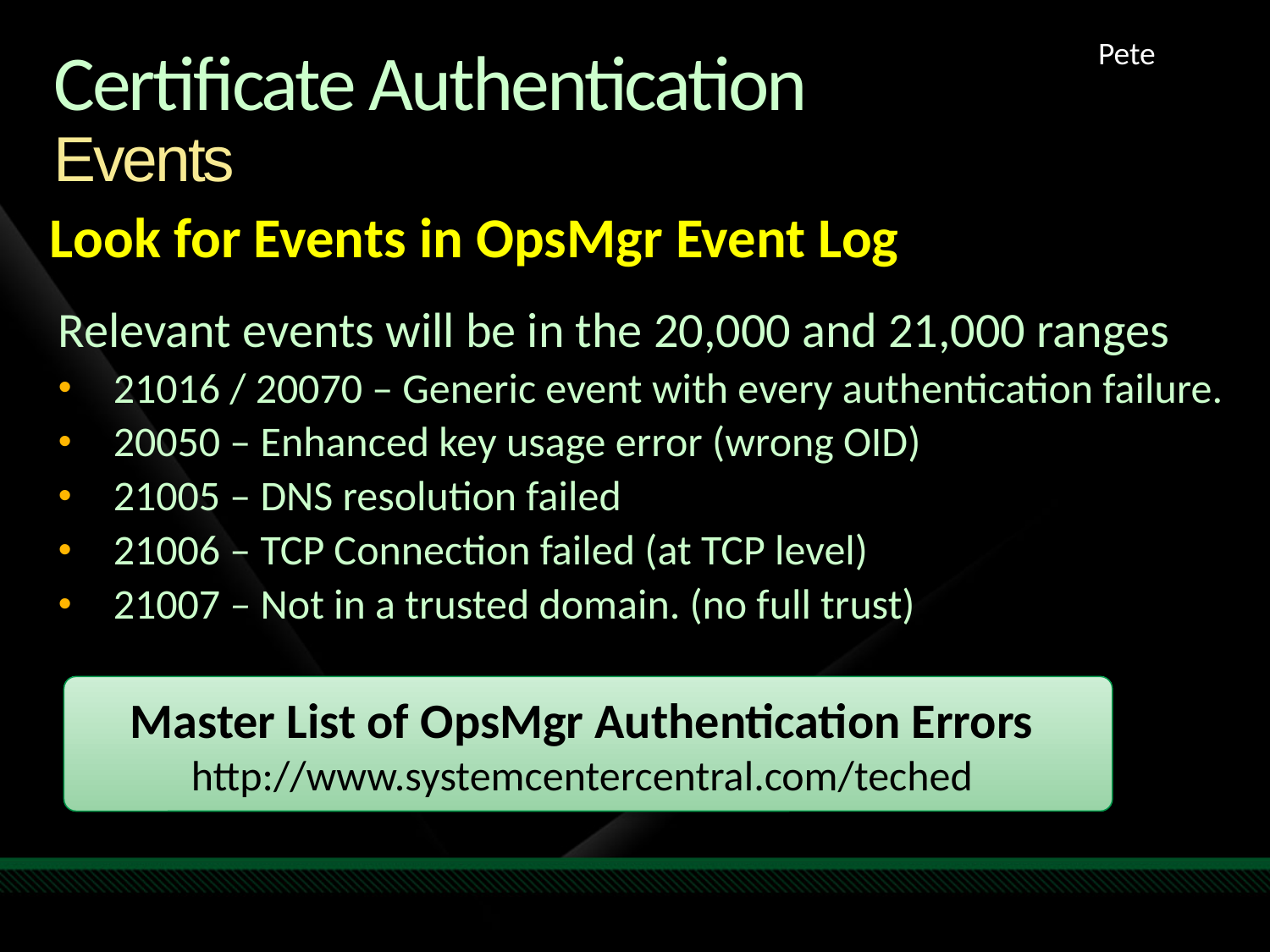

Pete
# Certificate Authentication Events
Look for Events in OpsMgr Event Log

Relevant events will be in the 20,000 and 21,000 ranges
21016 / 20070 – Generic event with every authentication failure.
20050 – Enhanced key usage error (wrong OID)
21005 – DNS resolution failed
21006 – TCP Connection failed (at TCP level)
21007 – Not in a trusted domain. (no full trust)

Master List of OpsMgr Authentication Errors
http://www.systemcentercentral.com/teched